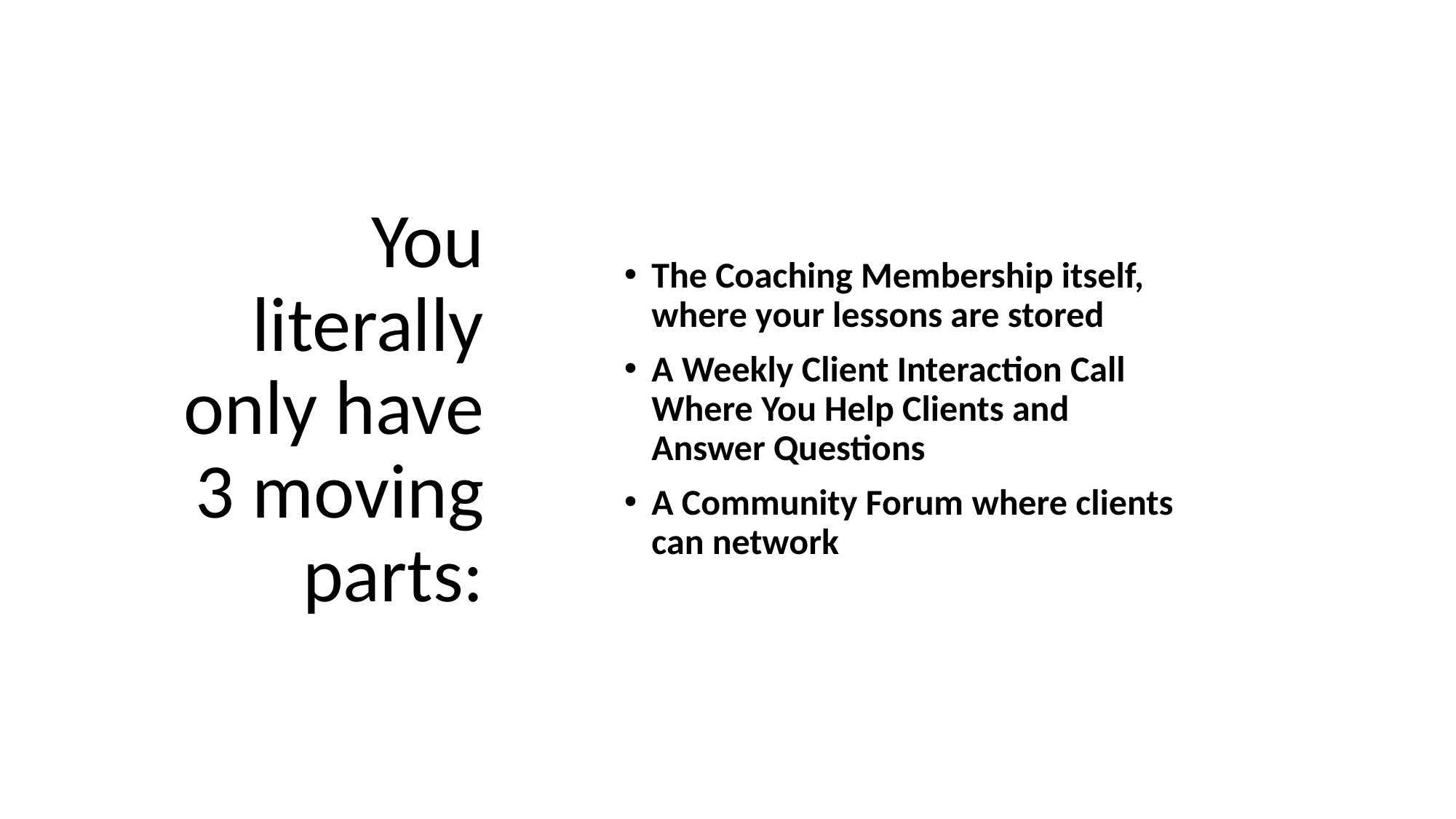

# You literally only have 3 moving parts:
The Coaching Membership itself, where your lessons are stored
A Weekly Client Interaction Call Where You Help Clients and Answer Questions
A Community Forum where clients can network